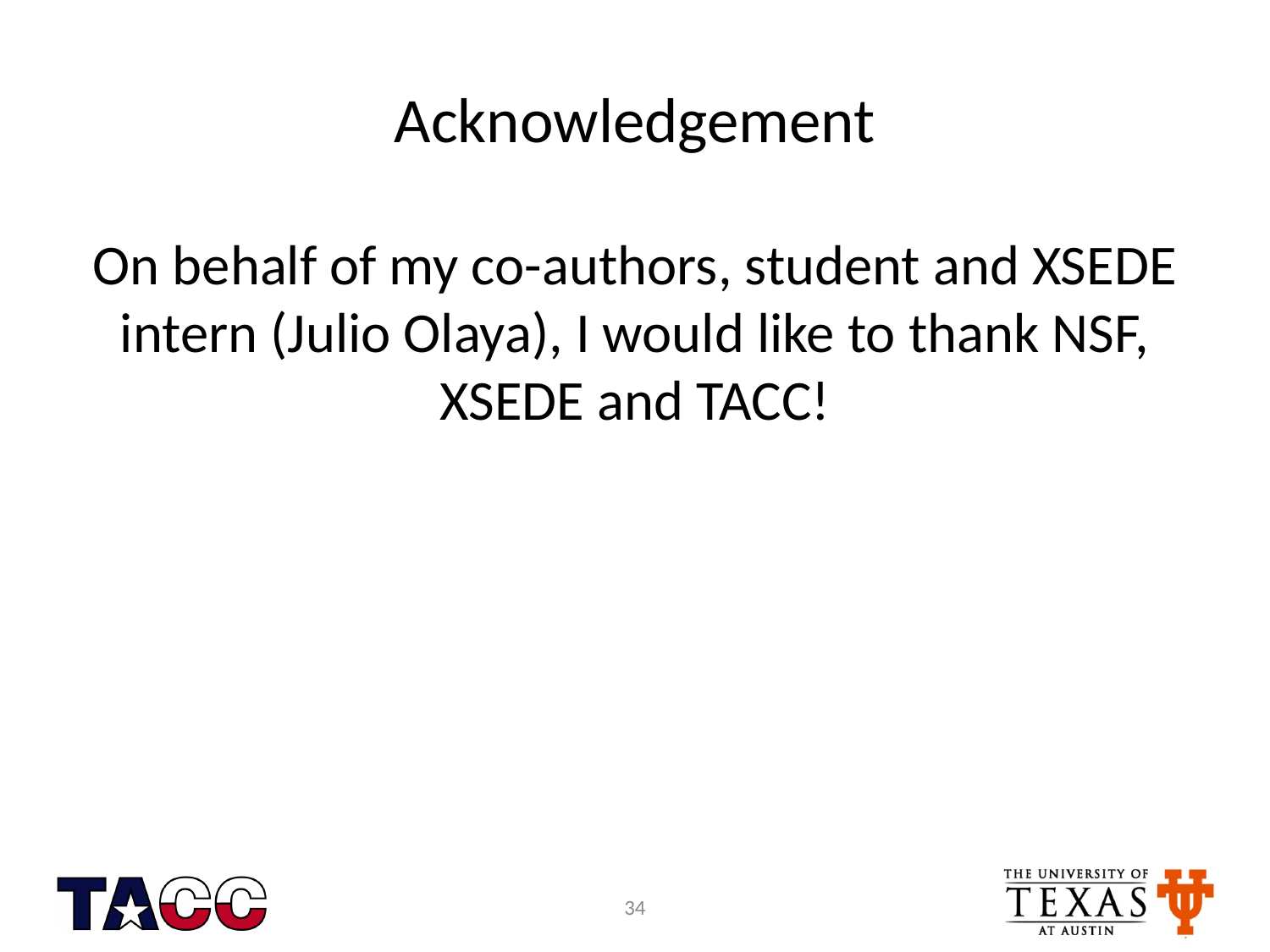

# Acknowledgement
On behalf of my co-authors, student and XSEDE intern (Julio Olaya), I would like to thank NSF, XSEDE and TACC!
34